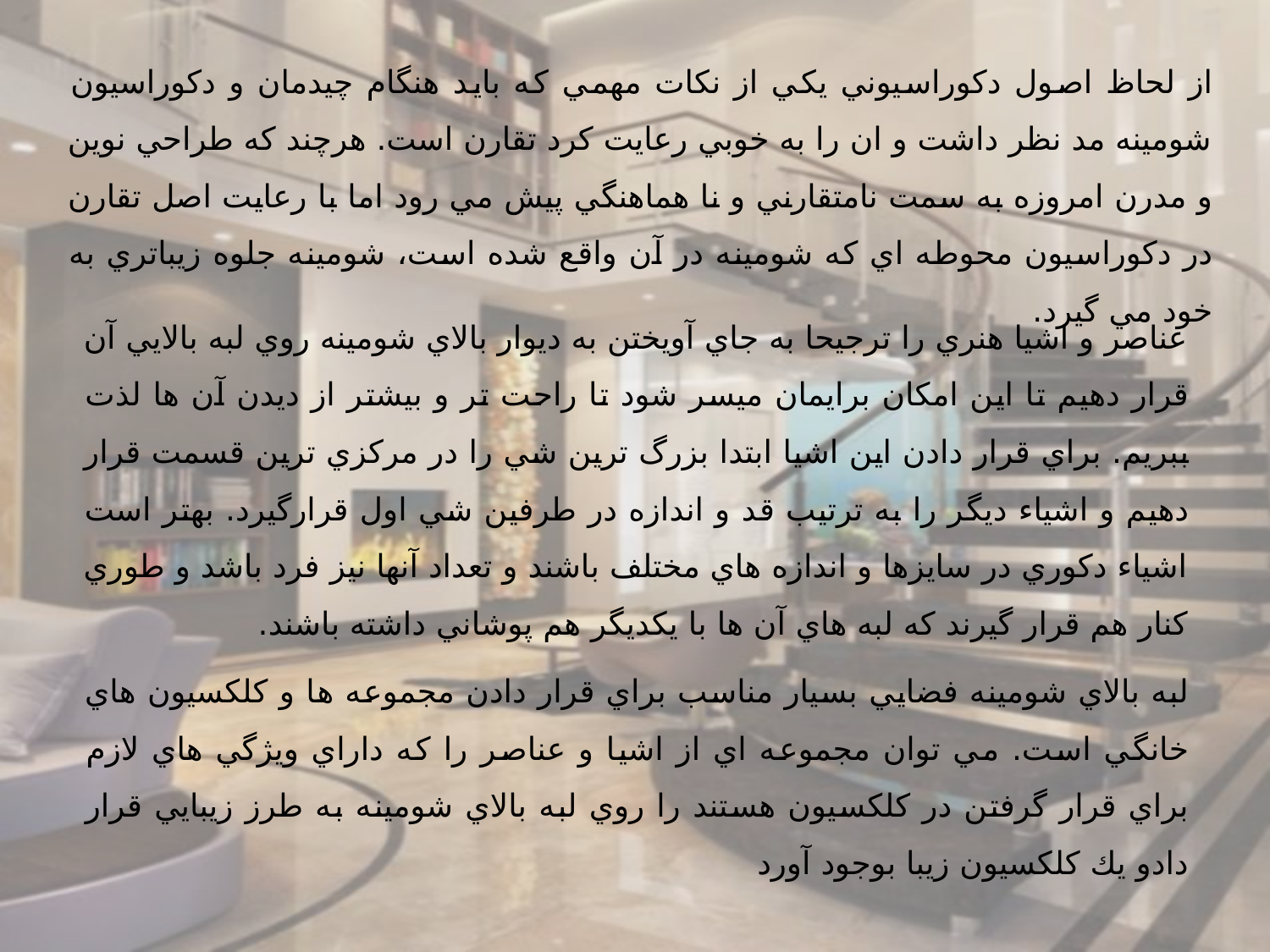

از لحاظ اصول دكوراسيوني يكي از نكات مهمي كه بايد هنگام چيدمان و دكوراسيون شومينه مد نظر داشت و ان را به خوبي رعايت كرد تقارن است. هرچند كه طراحي نوين و مدرن امروزه به سمت نامتقارني و نا هماهنگي پيش مي رود اما با رعايت اصل تقارن در دكوراسيون محوطه اي كه شومينه در آن واقع شده است، شومينه جلوه زيباتري به خود مي گيرد.
عناصر و اشيا هنري را ترجيحا به جاي آويختن به ديوار بالاي شومينه روي لبه بالايي آن قرار دهيم تا اين امكان برايمان ميسر شود تا راحت تر و بيشتر از ديدن آن ها لذت ببريم. براي قرار دادن اين اشيا ابتدا بزرگ ترين شي را در مركزي ترين قسمت قرار دهيم و اشياء ديگر را به ترتيب قد و اندازه در طرفين شي اول قرارگیرد. بهتر است اشياء دكوري در سايزها و اندازه هاي مختلف باشند و تعداد آنها نيز فرد باشد و طوري كنار هم قرار گيرند كه لبه هاي آن ها با يكديگر هم پوشاني داشته باشند.
لبه بالاي شومينه فضايي بسيار مناسب براي قرار دادن مجموعه ها و كلكسيون هاي خانگي است. مي توان مجموعه اي از اشيا و عناصر را كه داراي ويژگي هاي لازم براي قرار گرفتن در كلكسيون هستند را روي لبه بالاي شومينه به طرز زيبايي قرار دادو يك كلكسيون زيبا بوجود آورد